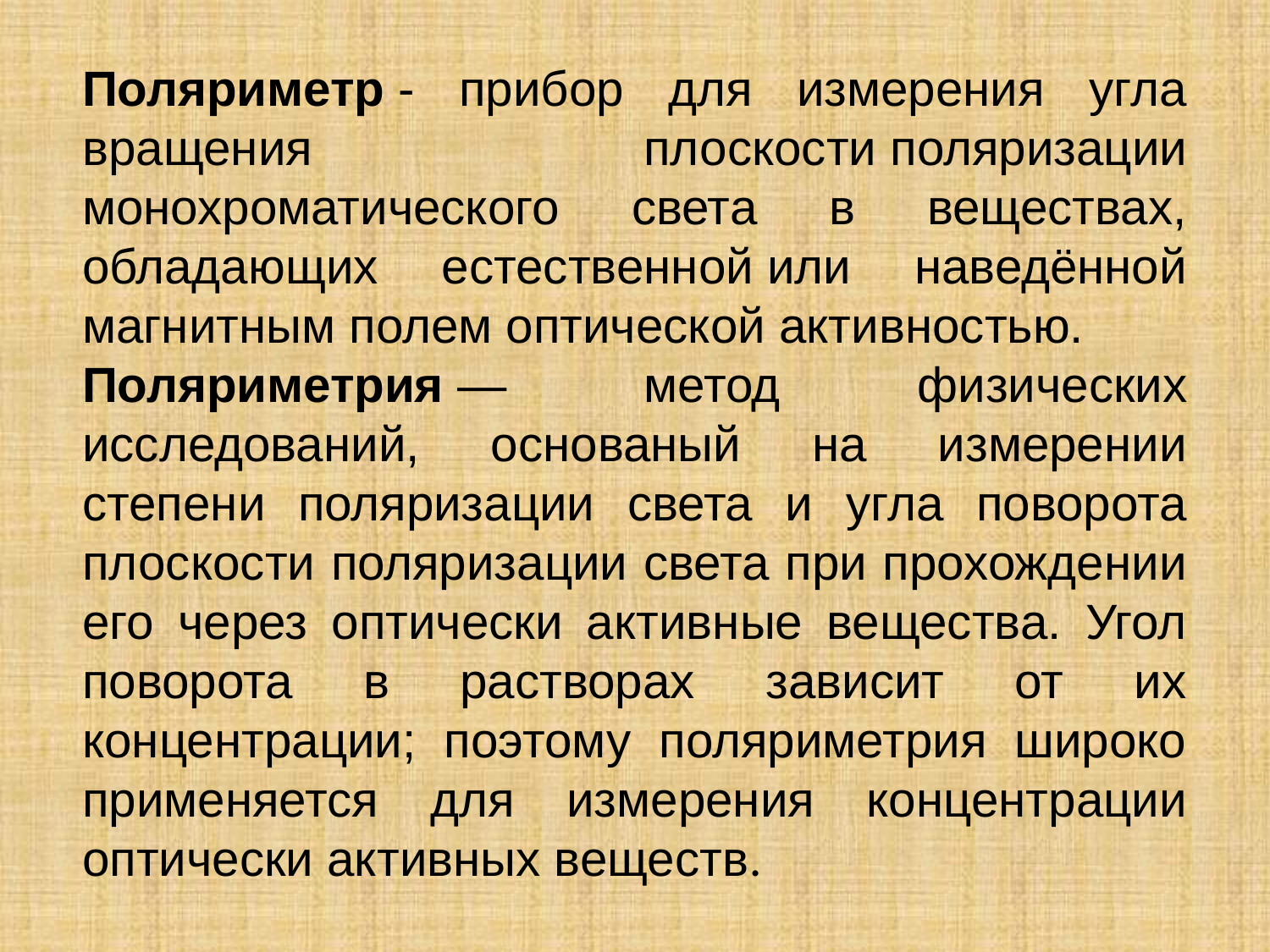

Поляриметр - прибор для измерения угла вращения плоскости поляризации монохроматического света в веществах, обладающих естественной или наведённой магнитным полем оптической активностью.
Поляриметрия — метод физических исследований, основаный на измерении степени поляризации света и угла поворота плоскости поляризации света при прохождении его через оптически активные вещества. Угол поворота в растворах зависит от их концентрации; поэтому поляриметрия широко применяется для измерения концентрации оптически активных веществ.